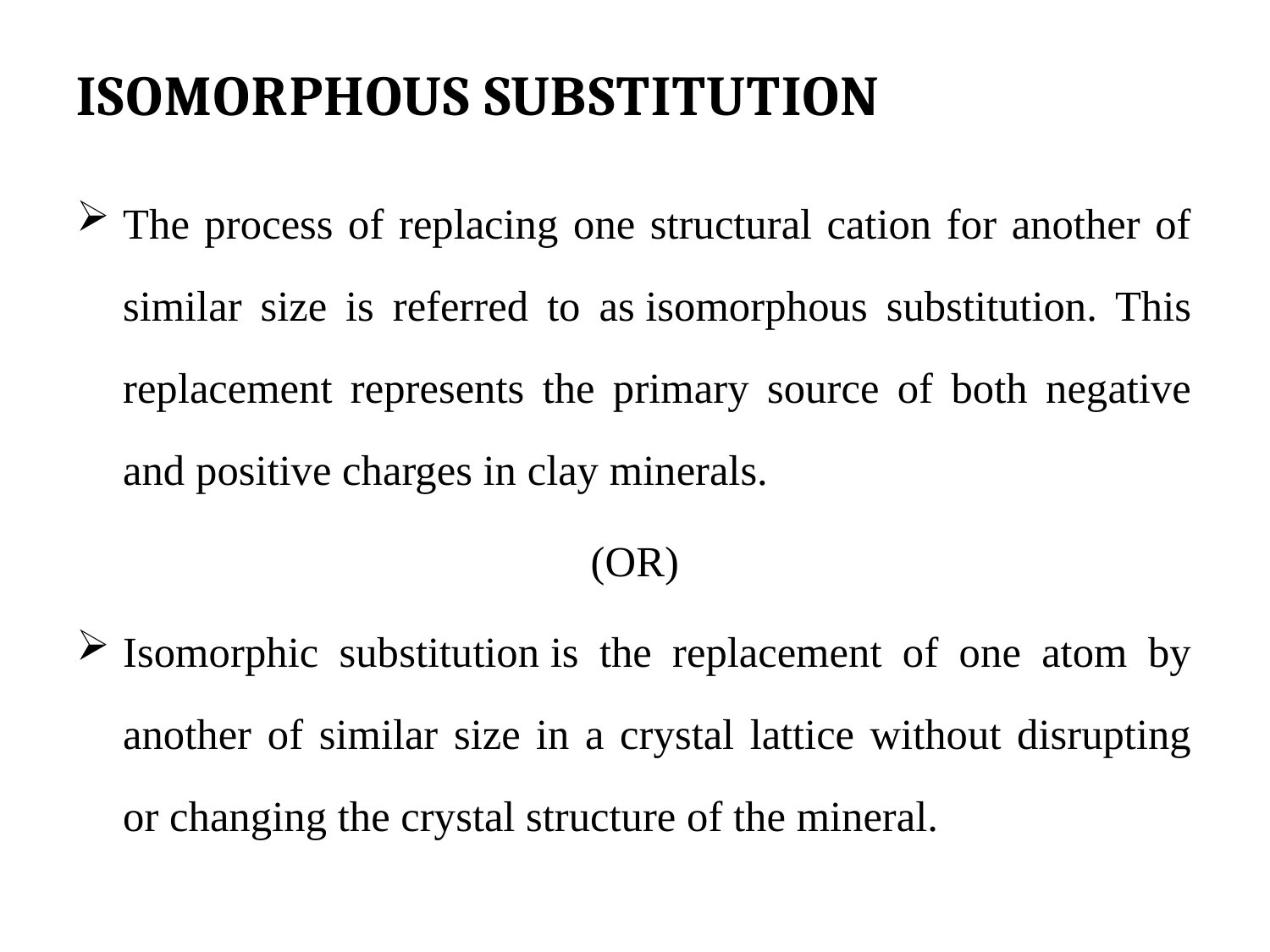

# ISOMORPHOUS SUBSTITUTION
The process of replacing one structural cation for another of similar size is referred to as isomorphous substitution. This replacement represents the primary source of both negative and positive charges in clay minerals.
(OR)
Isomorphic substitution is the replacement of one atom by another of similar size in a crystal lattice without disrupting or changing the crystal structure of the mineral.